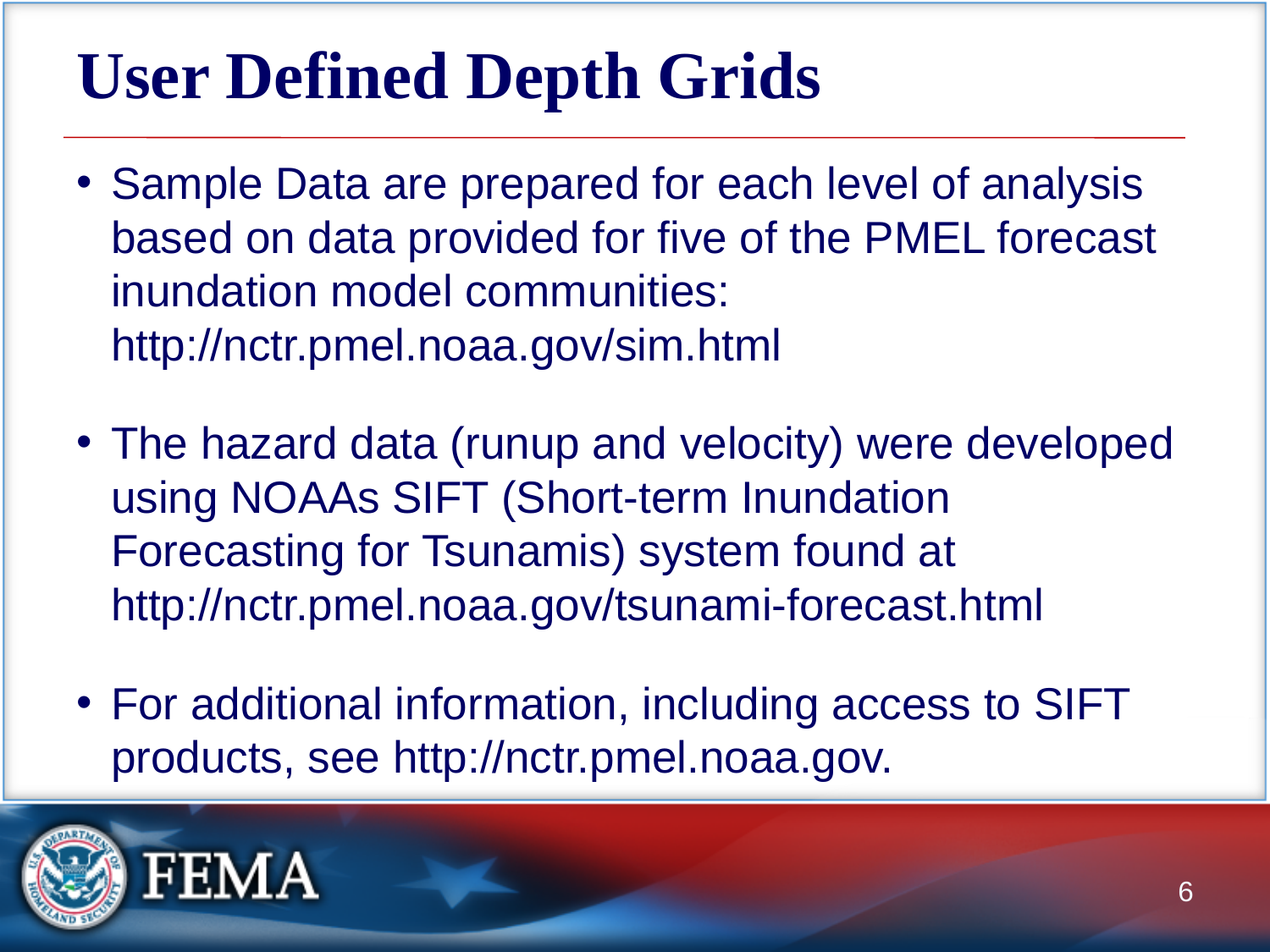

# User Defined Depth Grids
Sample Data are prepared for each level of analysis based on data provided for five of the PMEL forecast inundation model communities: http://nctr.pmel.noaa.gov/sim.html
The hazard data (runup and velocity) were developed using NOAAs SIFT (Short-term Inundation Forecasting for Tsunamis) system found at http://nctr.pmel.noaa.gov/tsunami-forecast.html
For additional information, including access to SIFT products, see http://nctr.pmel.noaa.gov.
6